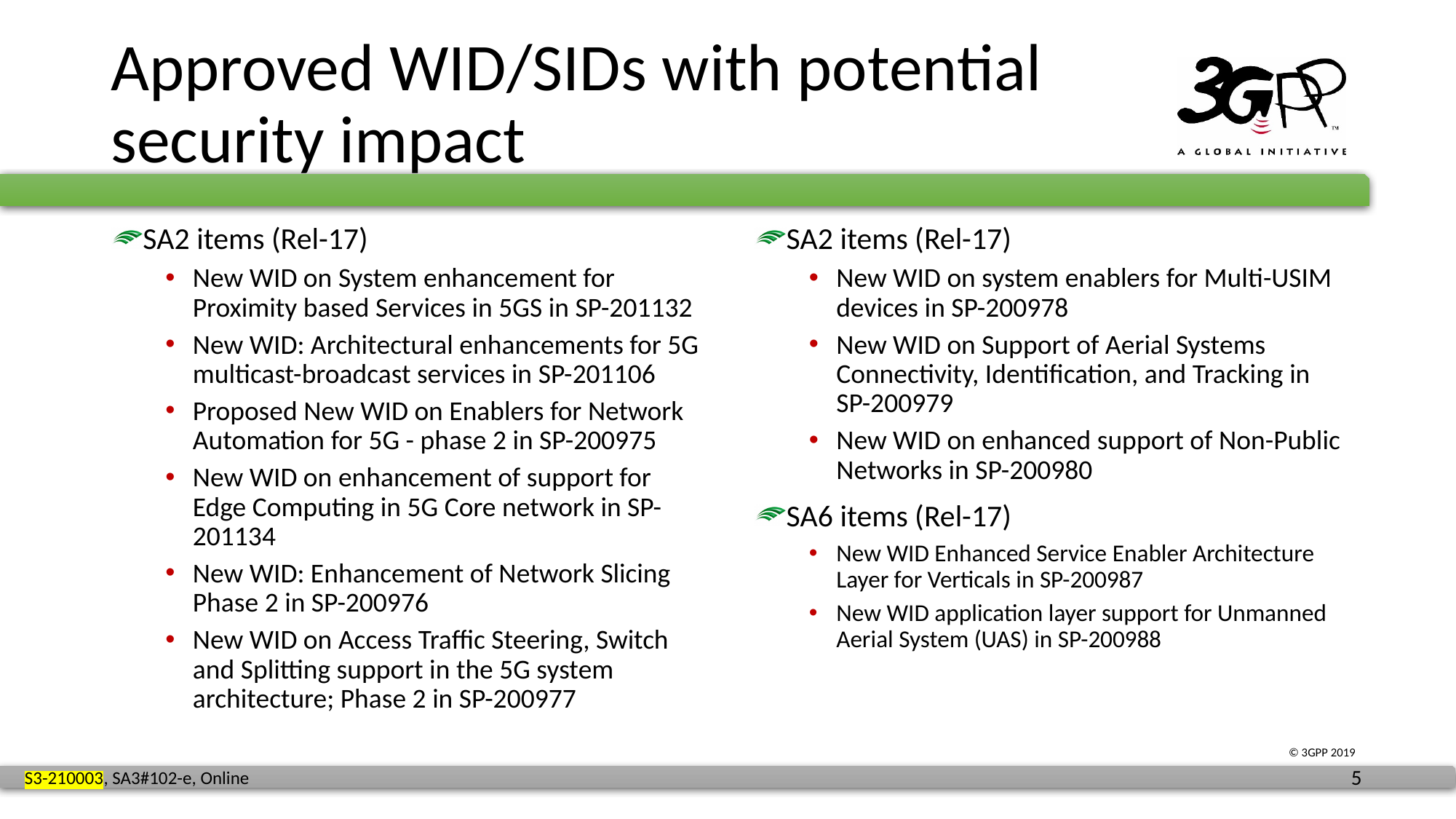

# Approved WID/SIDs with potential security impact
SA2 items (Rel-17)
New WID on System enhancement for Proximity based Services in 5GS in SP-201132
New WID: Architectural enhancements for 5G multicast-broadcast services in SP-201106
Proposed New WID on Enablers for Network Automation for 5G - phase 2 in SP-200975
New WID on enhancement of support for Edge Computing in 5G Core network in SP-201134
New WID: Enhancement of Network Slicing Phase 2 in SP-200976
New WID on Access Traffic Steering, Switch and Splitting support in the 5G system architecture; Phase 2 in SP-200977
SA2 items (Rel-17)
New WID on system enablers for Multi-USIM devices in SP-200978
New WID on Support of Aerial Systems Connectivity, Identification, and Tracking in SP-200979
New WID on enhanced support of Non-Public Networks in SP-200980
SA6 items (Rel-17)
New WID Enhanced Service Enabler Architecture Layer for Verticals in SP-200987
New WID application layer support for Unmanned Aerial System (UAS) in SP-200988